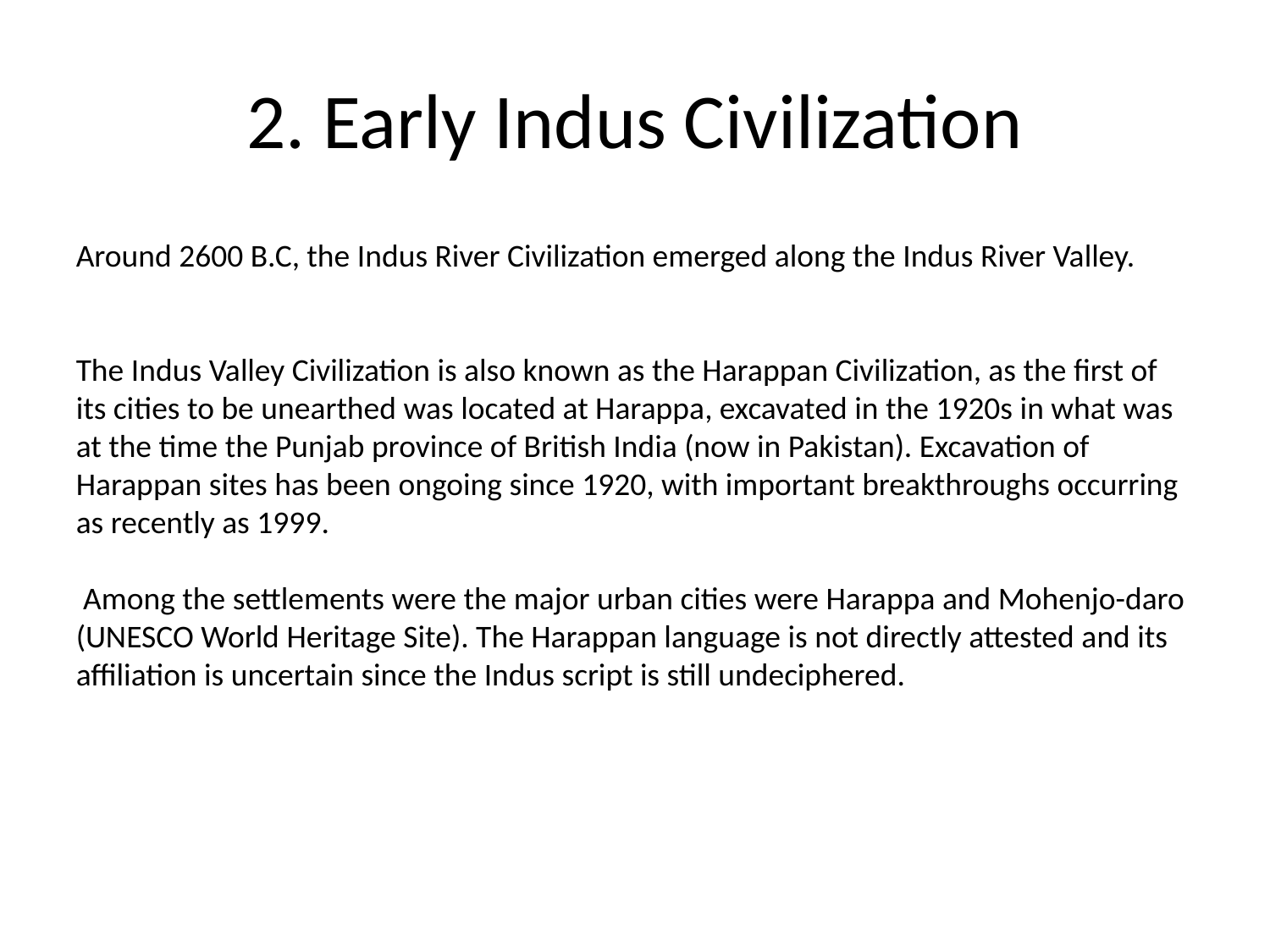

# 2. Early Indus Civilization
Around 2600 B.C, the Indus River Civilization emerged along the Indus River Valley.

The Indus Valley Civilization is also known as the Harappan Civilization, as the first of its cities to be unearthed was located at Harappa, excavated in the 1920s in what was at the time the Punjab province of British India (now in Pakistan). Excavation of Harappan sites has been ongoing since 1920, with important breakthroughs occurring as recently as 1999.

 Among the settlements were the major urban cities were Harappa and Mohenjo-daro (UNESCO World Heritage Site). The Harappan language is not directly attested and its affiliation is uncertain since the Indus script is still undeciphered.